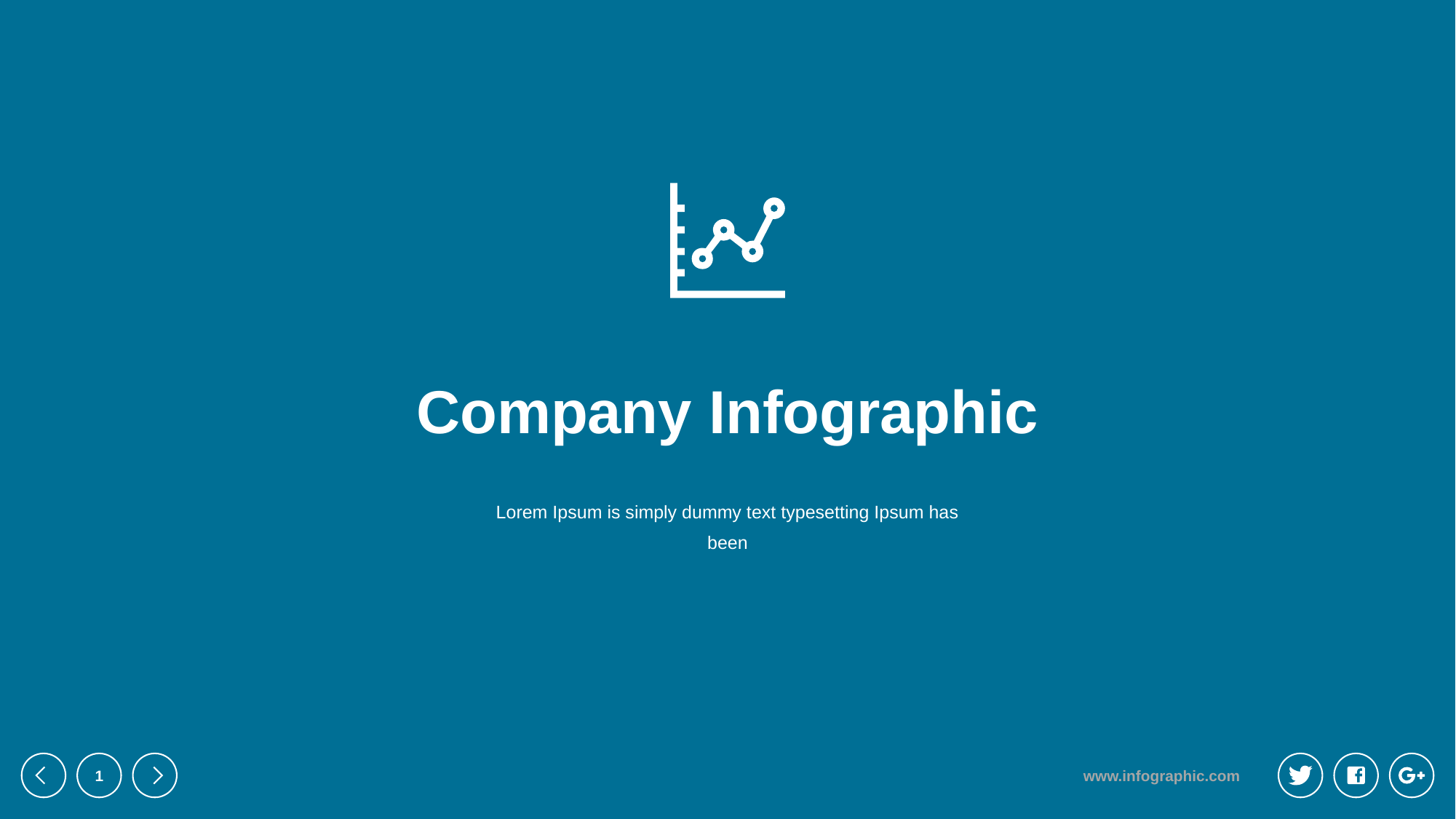

Company Infographic
Lorem Ipsum is simply dummy text typesetting Ipsum has been
1
www.infographic.com